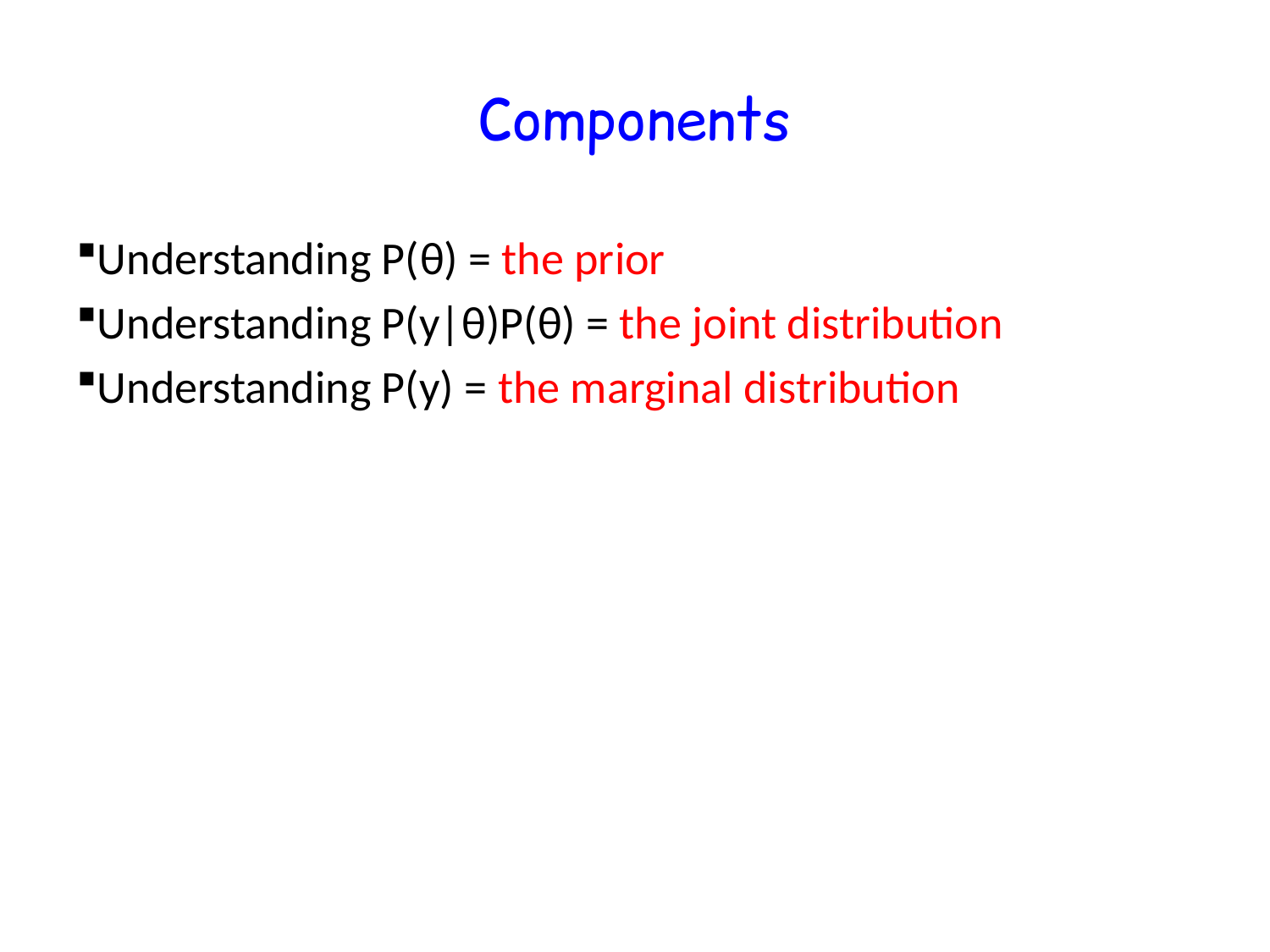

# Components
Understanding P(θ) = the prior
Understanding P(y|θ)P(θ) = the joint distribution
Understanding P(y) = the marginal distribution